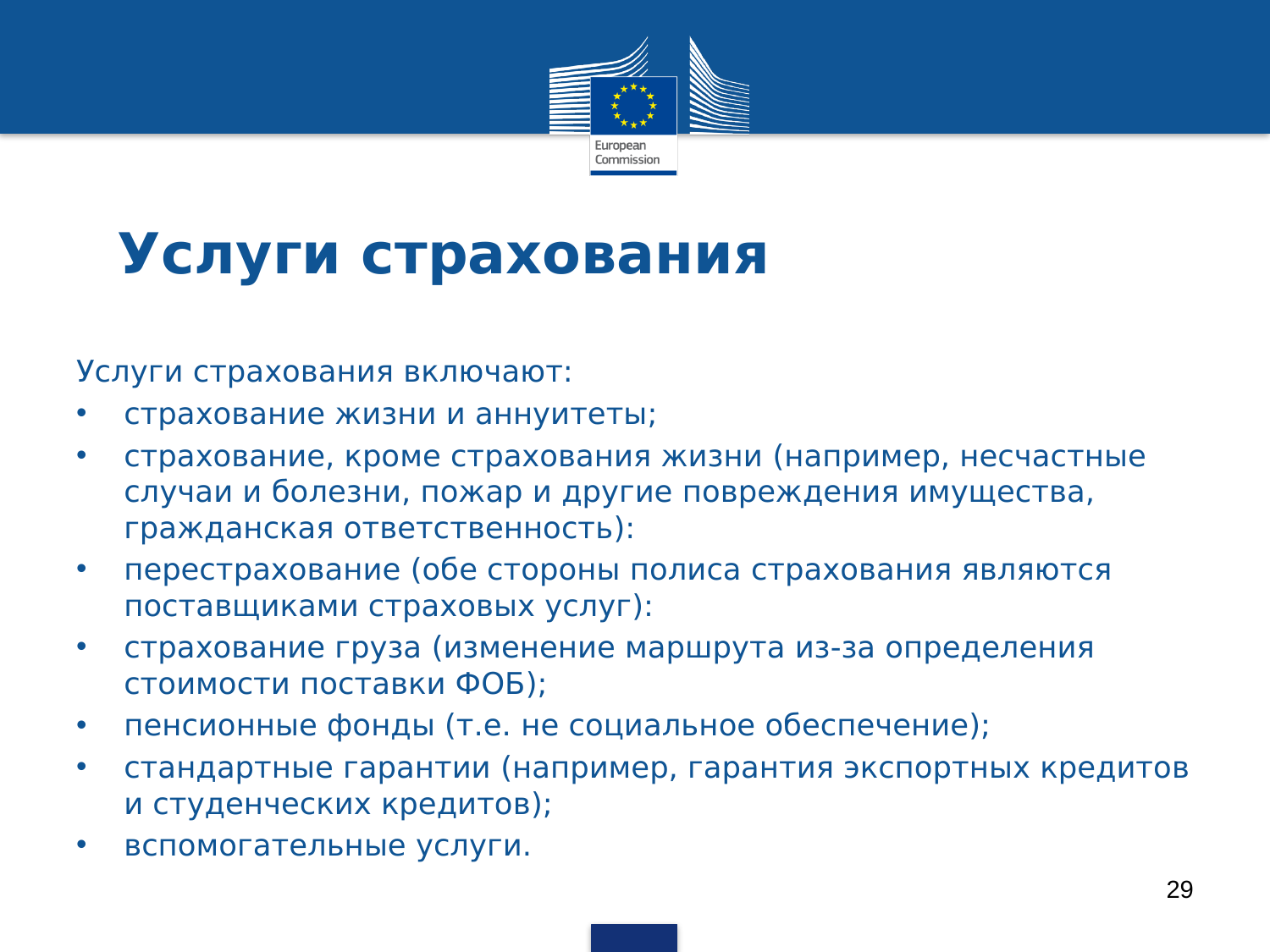

# Услуги страхования
Услуги страхования включают:
страхование жизни и аннуитеты;
страхование, кроме страхования жизни (например, несчастные случаи и болезни, пожар и другие повреждения имущества, гражданская ответственность):
перестрахование (обе стороны полиса страхования являются поставщиками страховых услуг):
страхование груза (изменение маршрута из-за определения стоимости поставки ФОБ);
пенсионные фонды (т.е. не социальное обеспечение);
стандартные гарантии (например, гарантия экспортных кредитов и студенческих кредитов);
вспомогательные услуги.
29